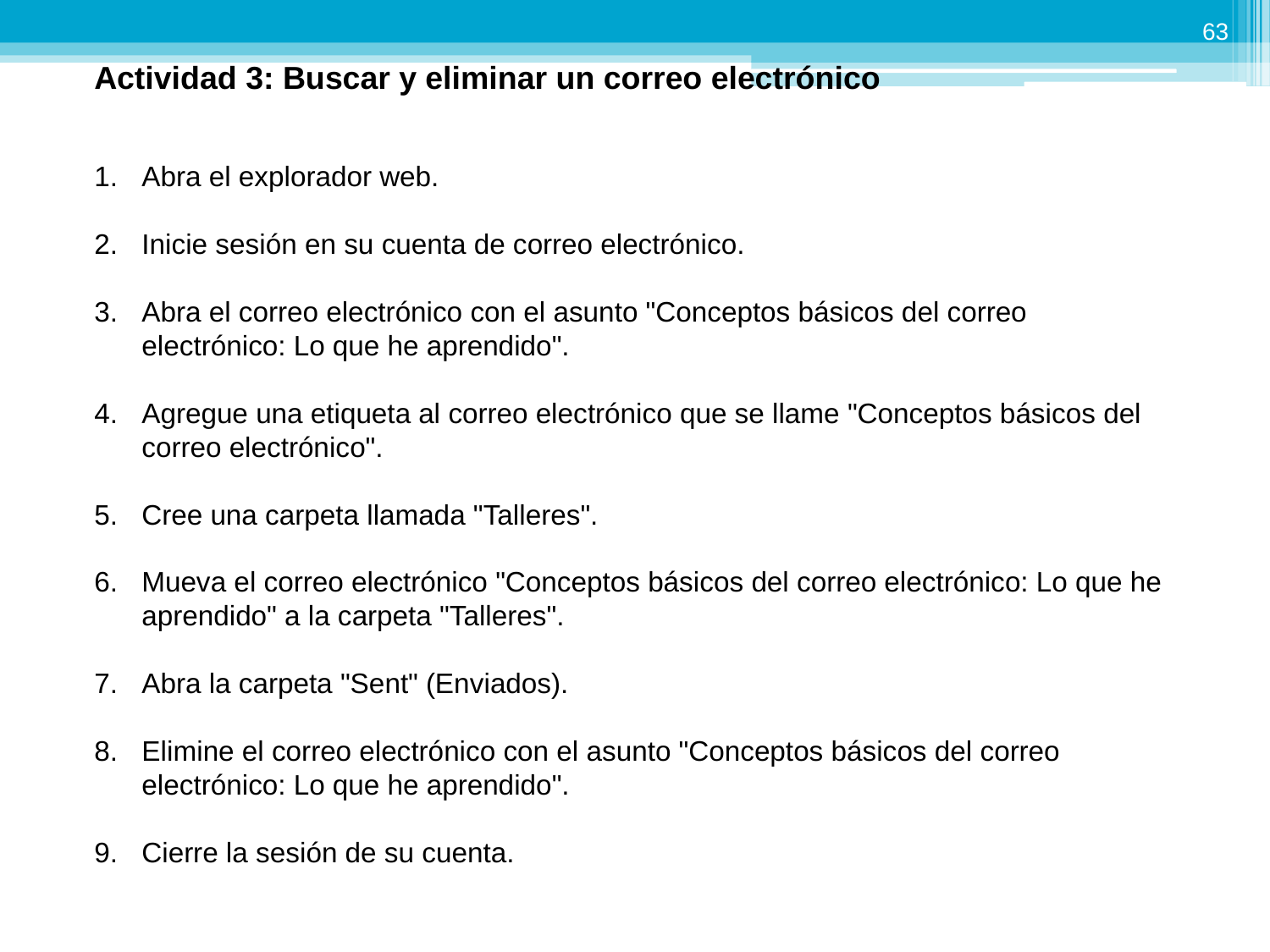

63
Actividad 3: Buscar y eliminar un correo electrónico

Abra el explorador web.
Inicie sesión en su cuenta de correo electrónico.
Abra el correo electrónico con el asunto "Conceptos básicos del correo electrónico: Lo que he aprendido".
Agregue una etiqueta al correo electrónico que se llame "Conceptos básicos del correo electrónico".
Cree una carpeta llamada "Talleres".
Mueva el correo electrónico "Conceptos básicos del correo electrónico: Lo que he aprendido" a la carpeta "Talleres".
Abra la carpeta "Sent" (Enviados).
Elimine el correo electrónico con el asunto "Conceptos básicos del correo electrónico: Lo que he aprendido".
Cierre la sesión de su cuenta.